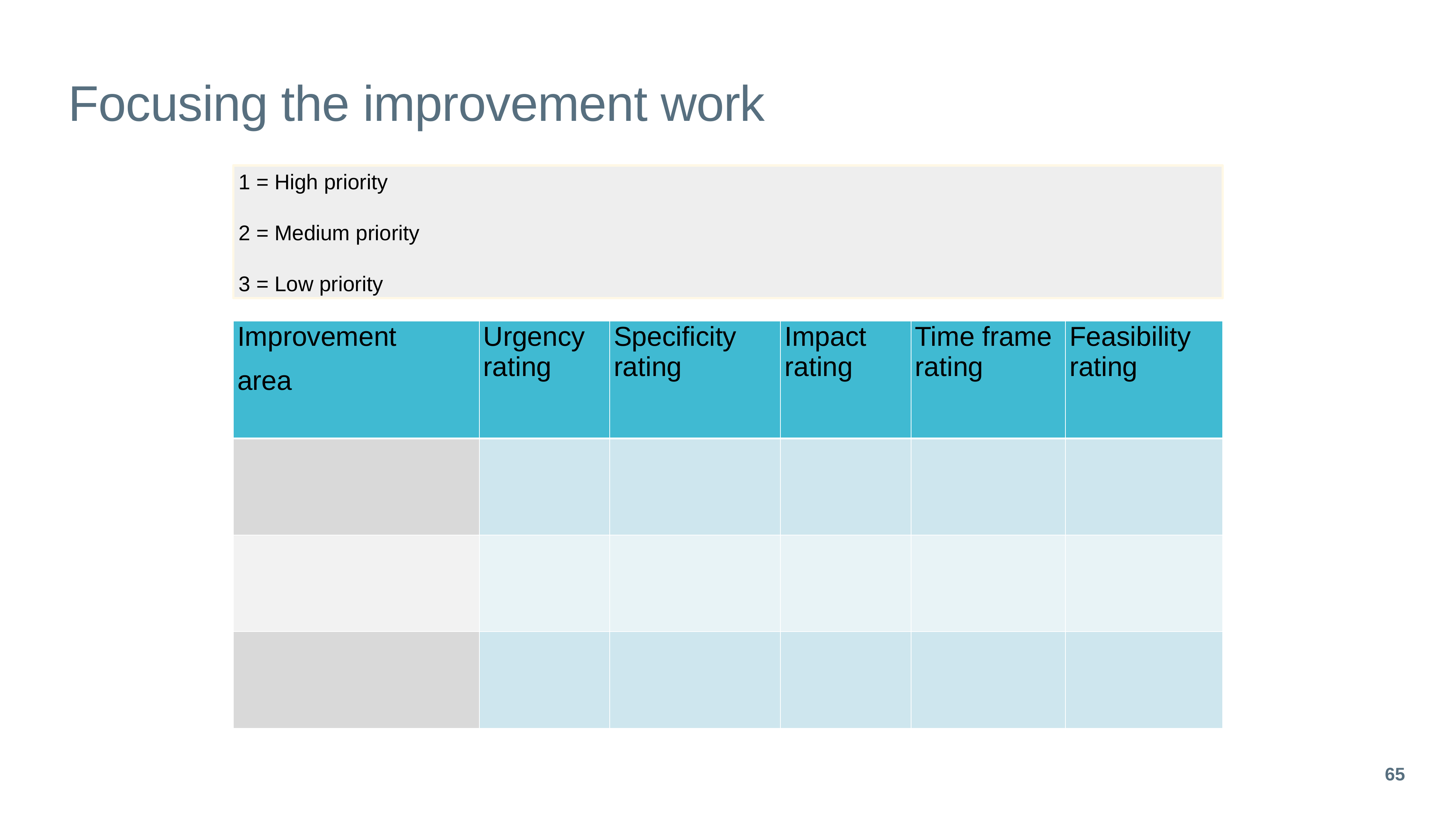

# Focusing the improvement work
1 = High priority

2 = Medium priority

3 = Low priority
| Improvement area | Urgency rating | Specificity rating | Impact rating | Time frame rating | Feasibility rating |
| --- | --- | --- | --- | --- | --- |
|  |  |  |  |  |  |
|  |  |  |  |  |  |
|  |  |  |  |  |  |
65